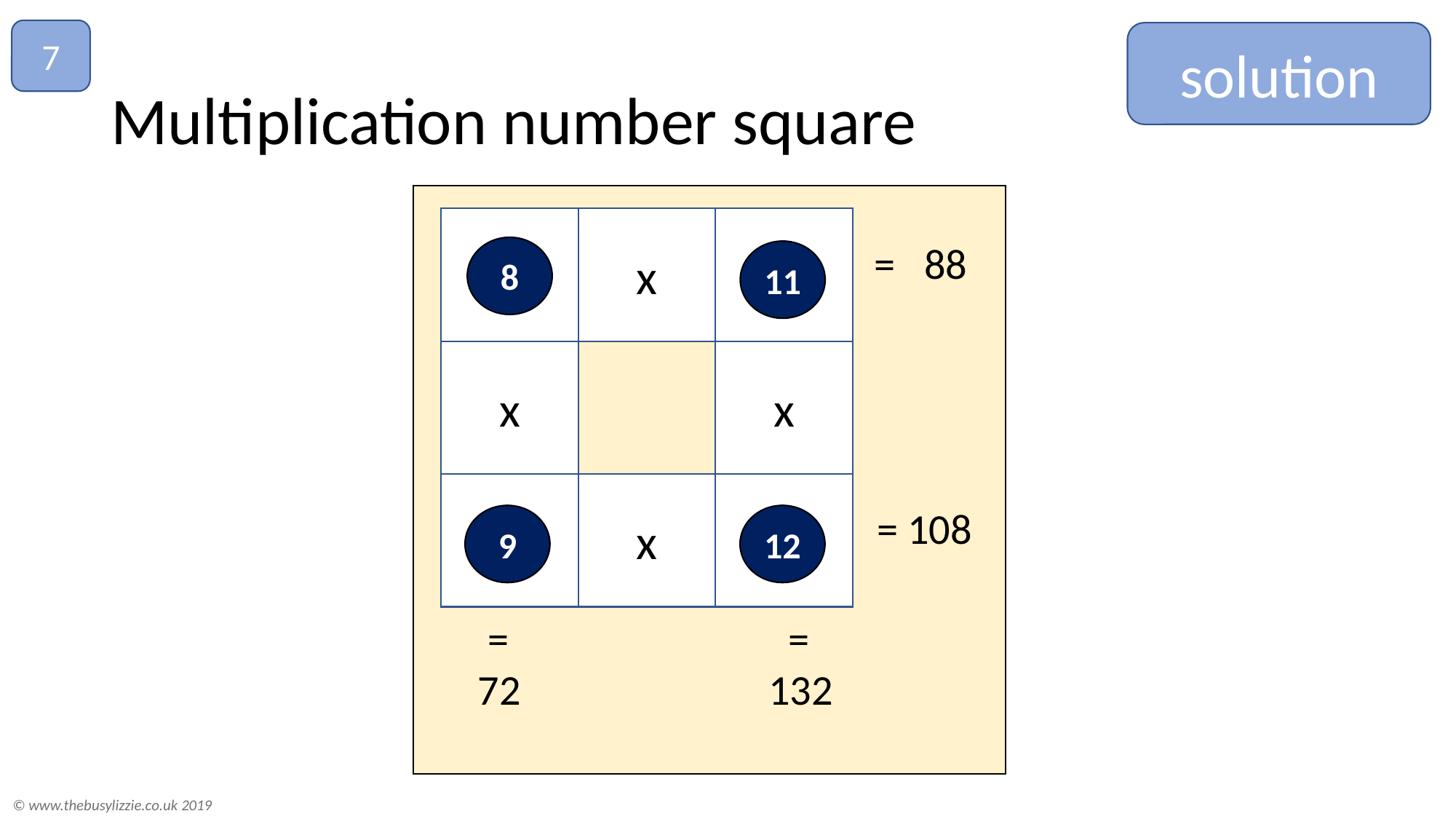

7
solution
# Multiplication number square

x

=   88
x

x

x

= 108
 =
72
  =
132
8
11
9
12
© www.thebusylizzie.co.uk 2019